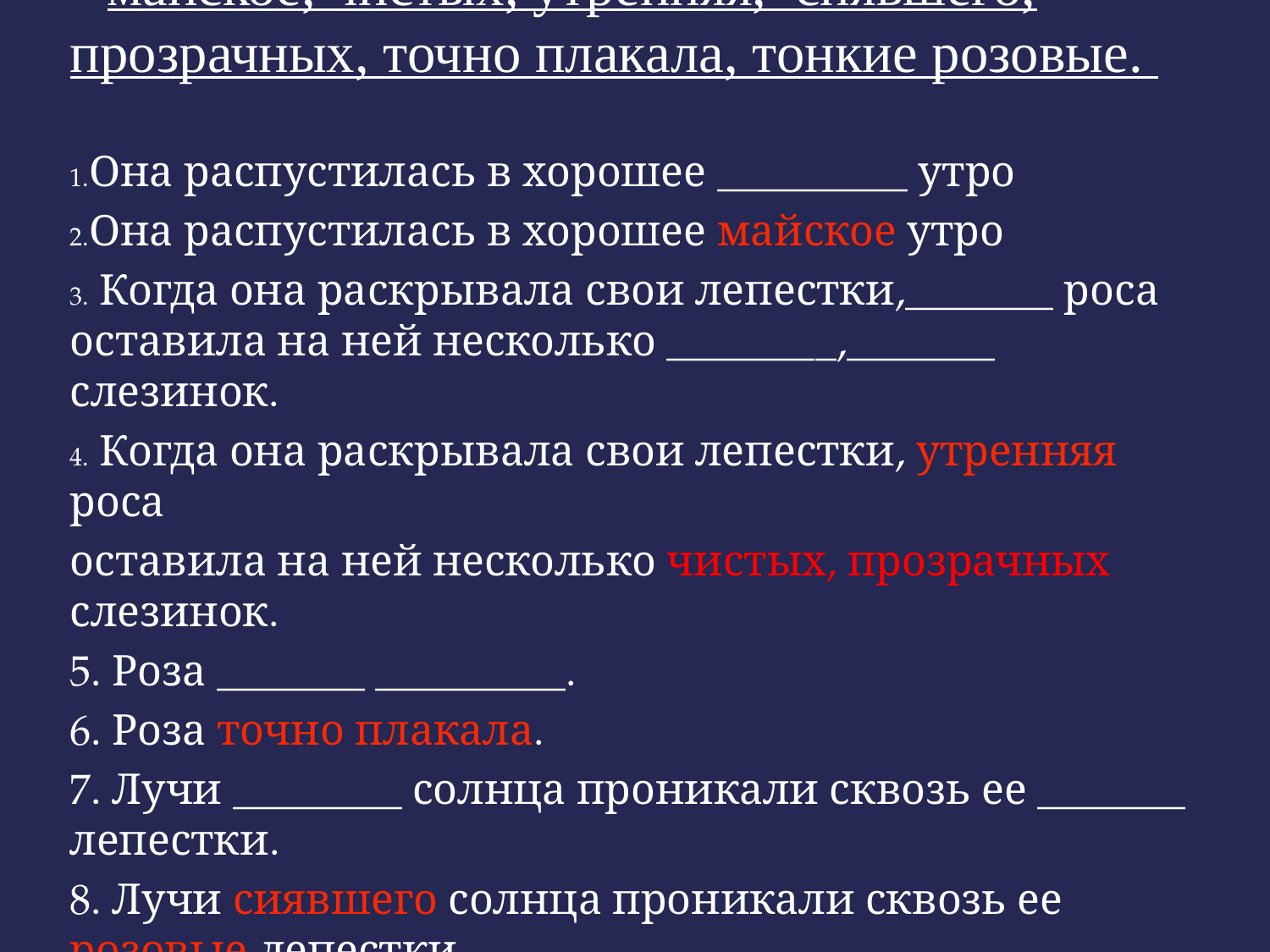

майское, чистых, утренняя,  сиявшего, прозрачных, точно плакала, тонкие розовые.

Она распустилась в хорошее _________ утро
Она распустилась в хорошее майское утро
 Когда она раскрывала свои лепестки,_______ роса оставила на ней несколько ________,_______ слезинок.
 Когда она раскрывала свои лепестки, утренняя роса
оставила на ней несколько чистых, прозрачных слезинок.
5. Роза _______ _________.
6. Роза точно плакала.
7. Лучи ________ солнца проникали сквозь ее _______ лепестки.
8. Лучи сиявшего солнца проникали сквозь ее розовые лепестки